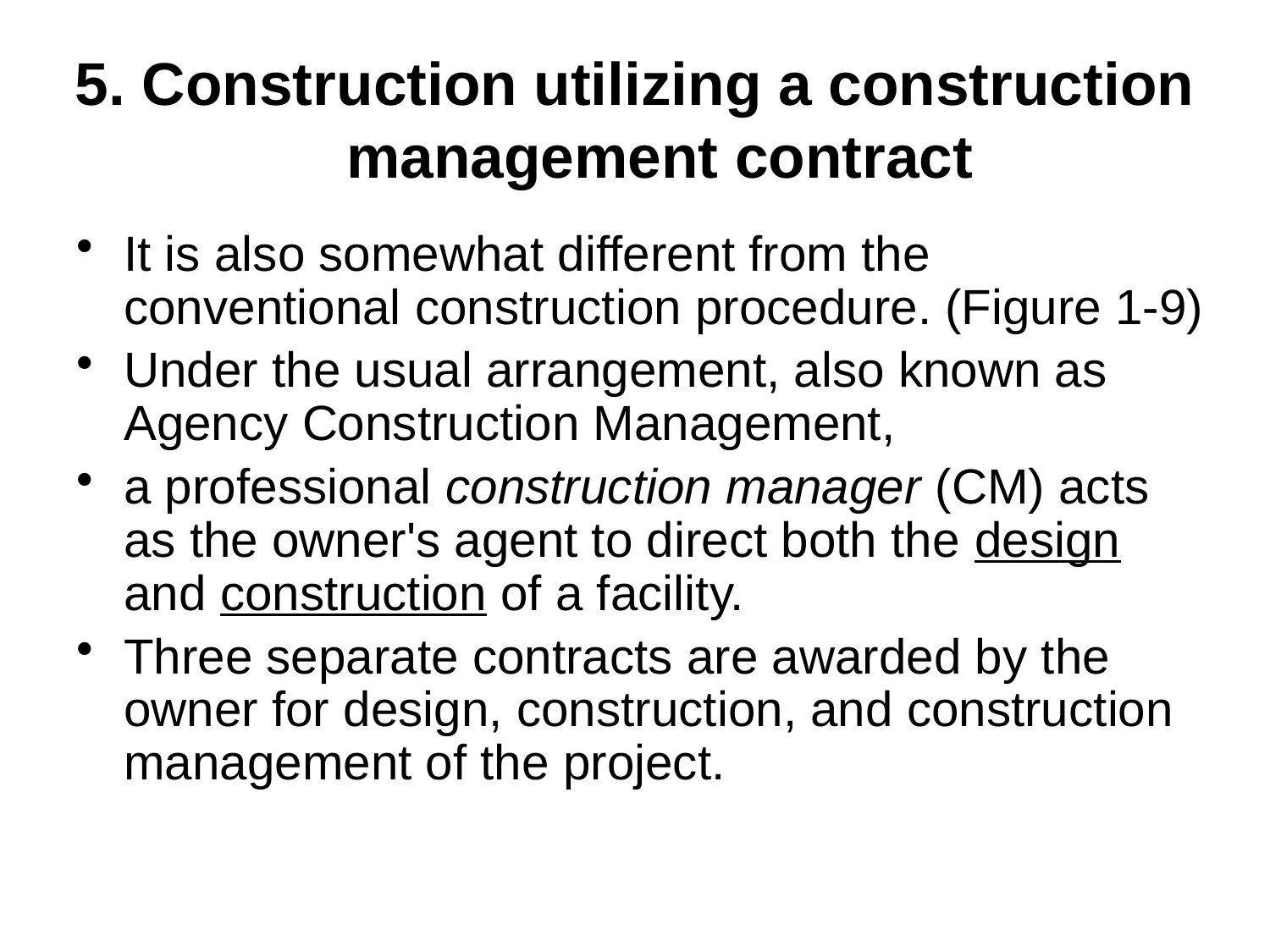

# 5. Construction utilizing a construction management contract
It is also somewhat different from the conventional construction procedure. (Figure 1-9)
Under the usual arrangement, also known as Agency Construction Management,
a professional construction manager (CM) acts as the owner's agent to direct both the design and construction of a facility.
Three separate contracts are awarded by the owner for design, construction, and construction management of the project.